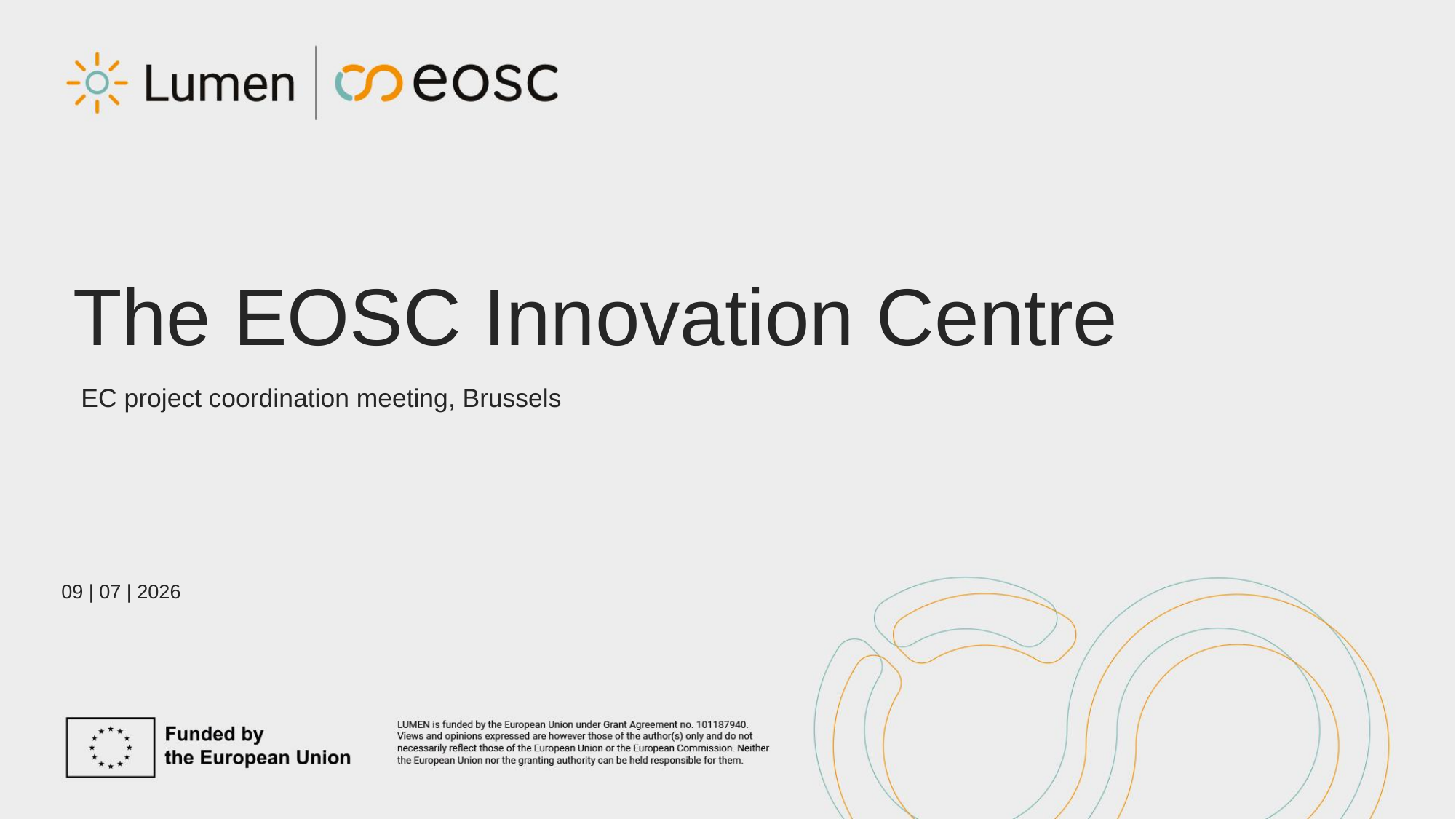

# The EOSC Innovation Centre
EC project coordination meeting, Brussels